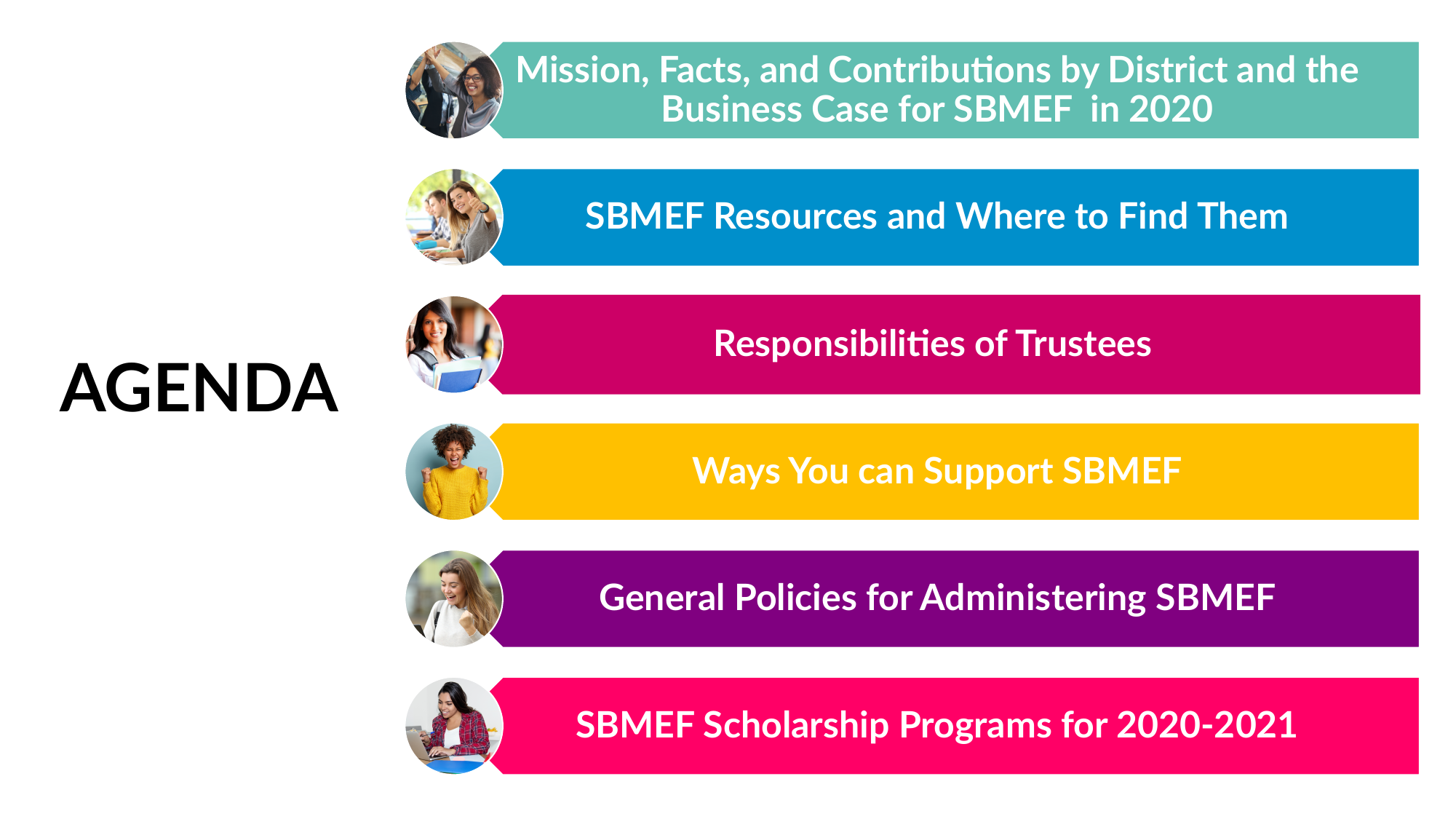

Mission, Facts, and Contributions by District and the Business Case for SBMEF  in 2020
SBMEF Resources and Where to Find Them
Responsibilities of Trustees
Ways You can Support SBMEF
General Policies for Administering SBMEF
SBMEF Scholarship Programs for 2020-2021
# AGENDA